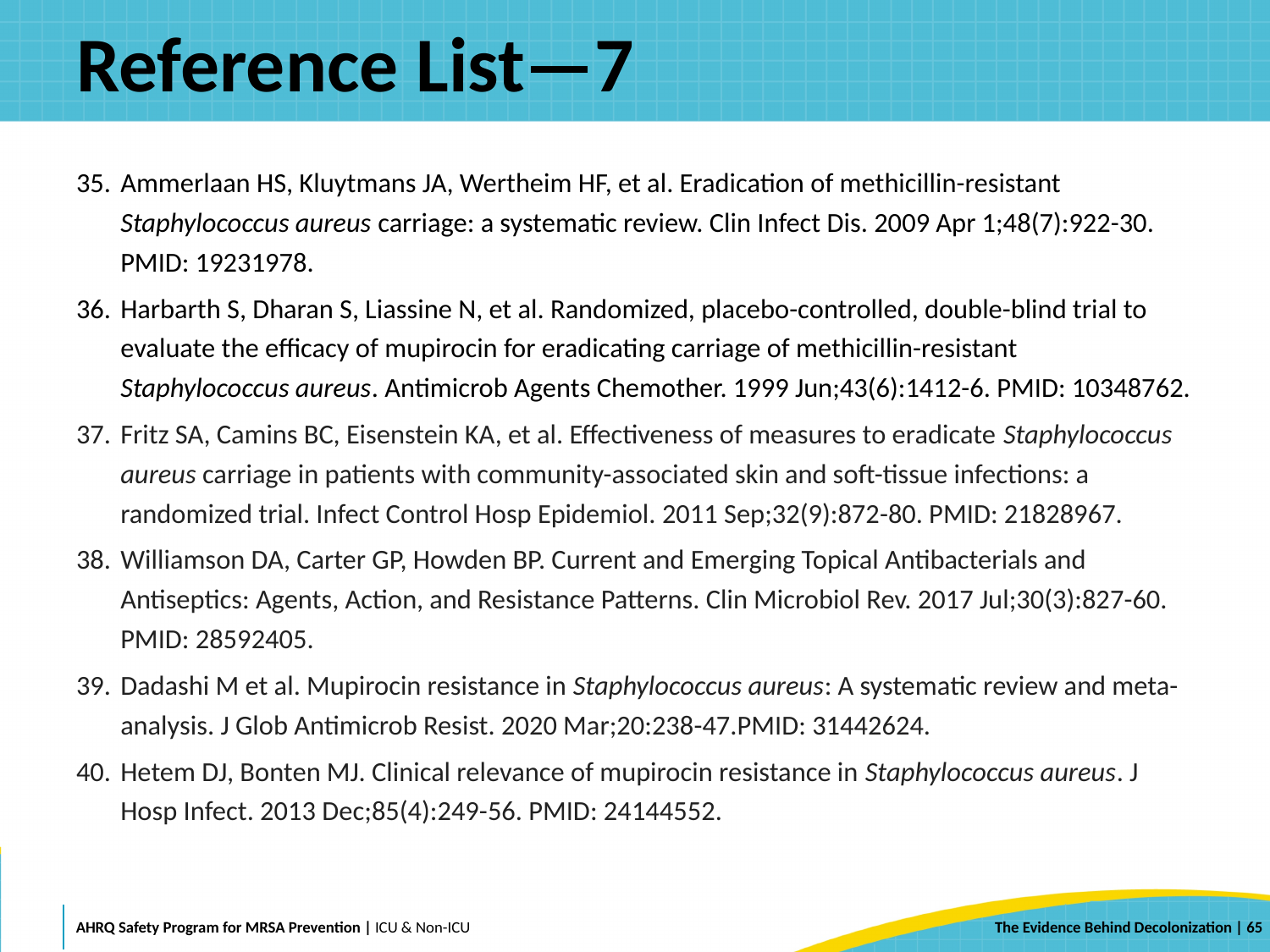

# Reference List—7
Ammerlaan HS, Kluytmans JA, Wertheim HF, et al. Eradication of methicillin-resistant Staphylococcus aureus carriage: a systematic review. Clin Infect Dis. 2009 Apr 1;48(7):922-30. PMID: 19231978.
Harbarth S, Dharan S, Liassine N, et al. Randomized, placebo-controlled, double-blind trial to evaluate the efficacy of mupirocin for eradicating carriage of methicillin-resistant Staphylococcus aureus. Antimicrob Agents Chemother. 1999 Jun;43(6):1412-6. PMID: 10348762.
Fritz SA, Camins BC, Eisenstein KA, et al. Effectiveness of measures to eradicate Staphylococcus aureus carriage in patients with community-associated skin and soft-tissue infections: a randomized trial. Infect Control Hosp Epidemiol. 2011 Sep;32(9):872-80. PMID: 21828967.
Williamson DA, Carter GP, Howden BP. Current and Emerging Topical Antibacterials and Antiseptics: Agents, Action, and Resistance Patterns. Clin Microbiol Rev. 2017 Jul;30(3):827-60. PMID: 28592405.
Dadashi M et al. Mupirocin resistance in Staphylococcus aureus: A systematic review and meta-analysis. J Glob Antimicrob Resist. 2020 Mar;20:238-47.PMID: 31442624.
Hetem DJ, Bonten MJ. Clinical relevance of mupirocin resistance in Staphylococcus aureus. J Hosp Infect. 2013 Dec;85(4):249-56. PMID: 24144552.
 | 65